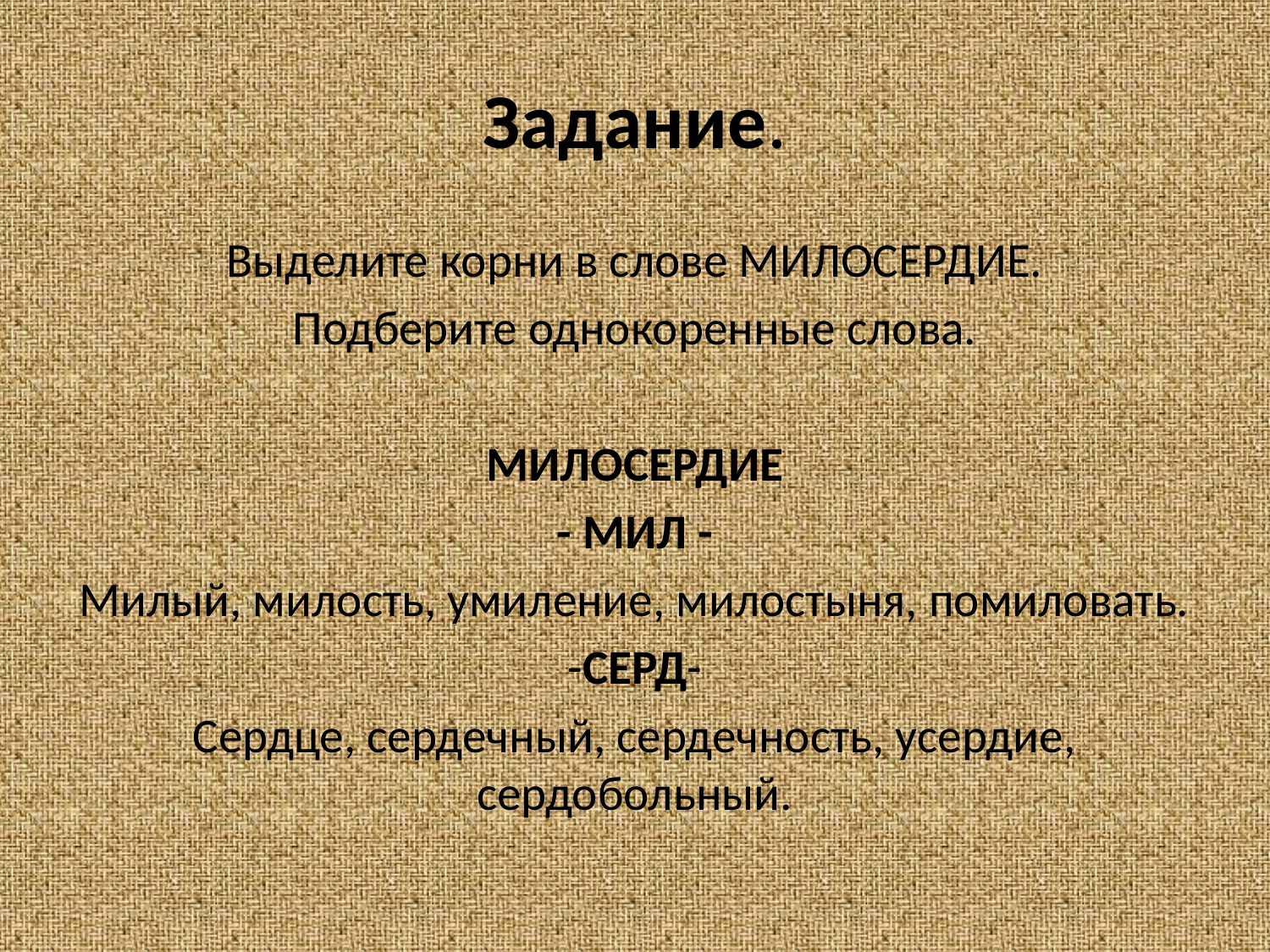

# Задание.
Выделите корни в слове МИЛОСЕРДИЕ.
Подберите однокоренные слова.

МИЛОСЕРДИЕ
- МИЛ -
Милый, милость, умиление, милостыня, помиловать.
-СЕРД-
Сердце, сердечный, сердечность, усердие, сердобольный.